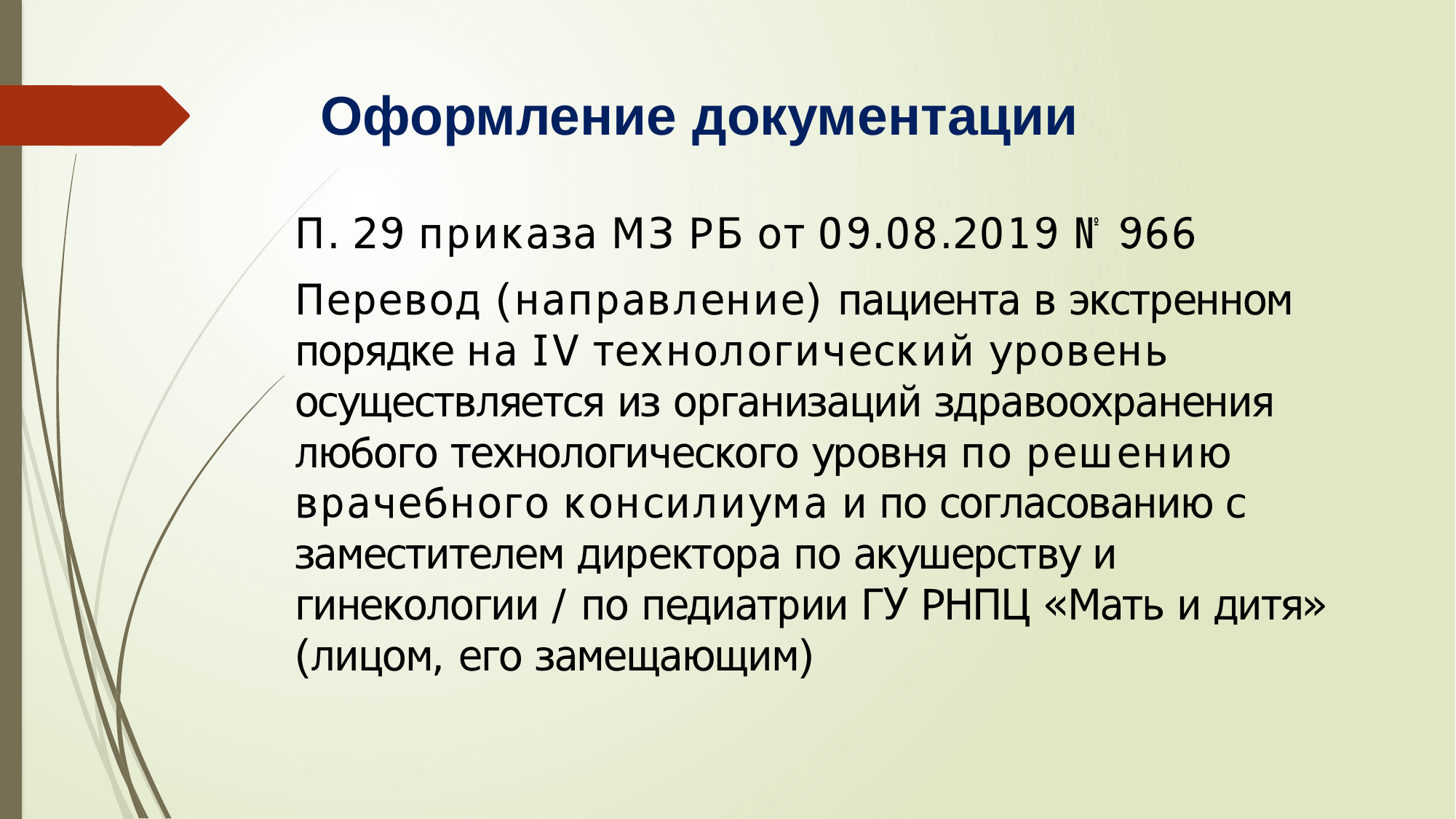

# Оформление документации
П. 29 приказа МЗ РБ от 09.08.2019 № 966
Перевод (направление) пациента в экстренном порядке на IV технологический уровень осуществляется из организаций здравоохранения любого технологического уровня по решению врачебного консилиума и по согласованию с заместителем директора по акушерству и гинекологии / по педиатрии ГУ РНПЦ «Мать и дитя» (лицом, его замещающим)